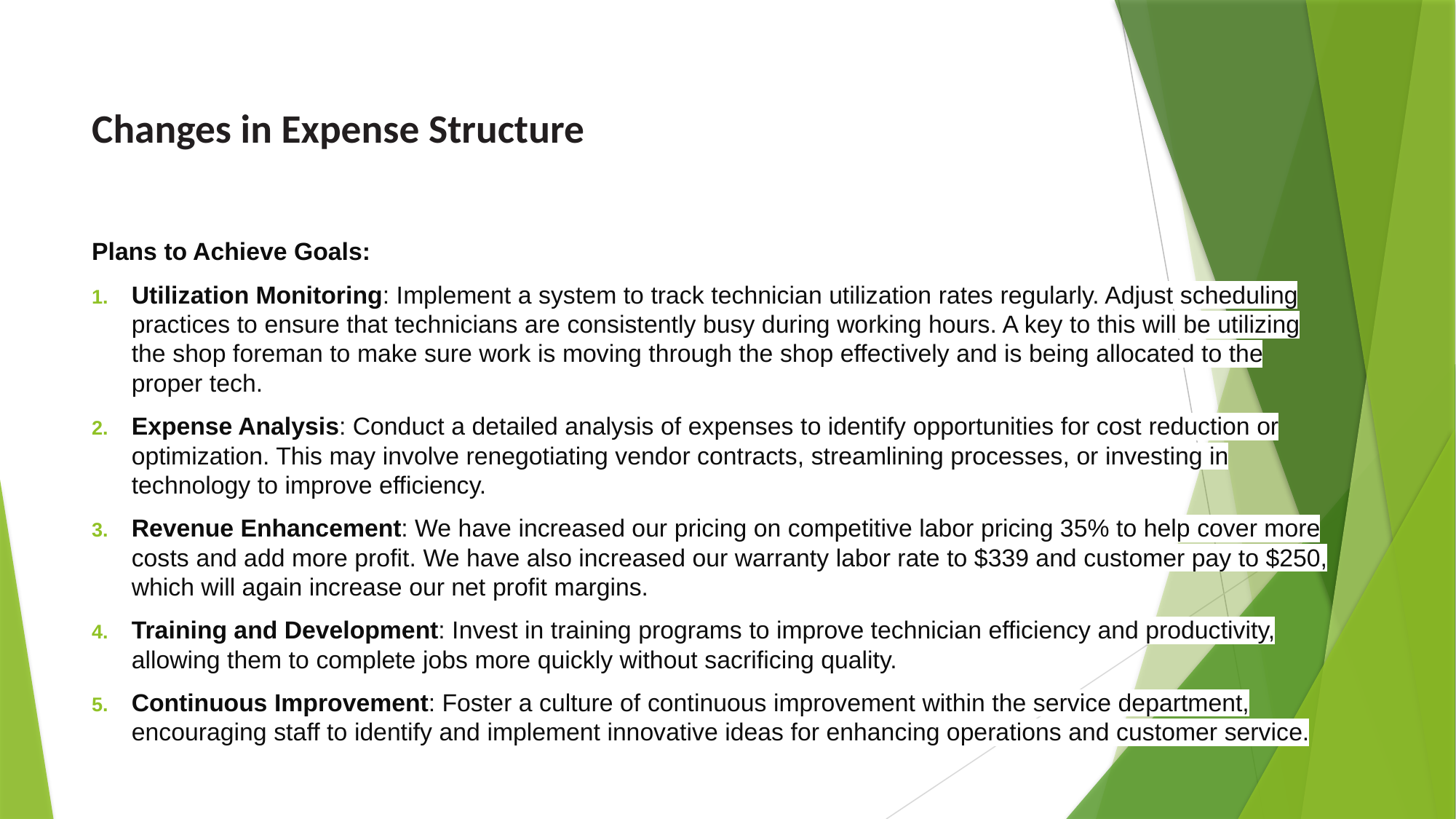

# Changes in Expense Structure
Plans to Achieve Goals:
Utilization Monitoring: Implement a system to track technician utilization rates regularly. Adjust scheduling practices to ensure that technicians are consistently busy during working hours. A key to this will be utilizing the shop foreman to make sure work is moving through the shop effectively and is being allocated to the proper tech.
Expense Analysis: Conduct a detailed analysis of expenses to identify opportunities for cost reduction or optimization. This may involve renegotiating vendor contracts, streamlining processes, or investing in technology to improve efficiency.
Revenue Enhancement: We have increased our pricing on competitive labor pricing 35% to help cover more costs and add more profit. We have also increased our warranty labor rate to $339 and customer pay to $250, which will again increase our net profit margins.
Training and Development: Invest in training programs to improve technician efficiency and productivity, allowing them to complete jobs more quickly without sacrificing quality.
Continuous Improvement: Foster a culture of continuous improvement within the service department, encouraging staff to identify and implement innovative ideas for enhancing operations and customer service.